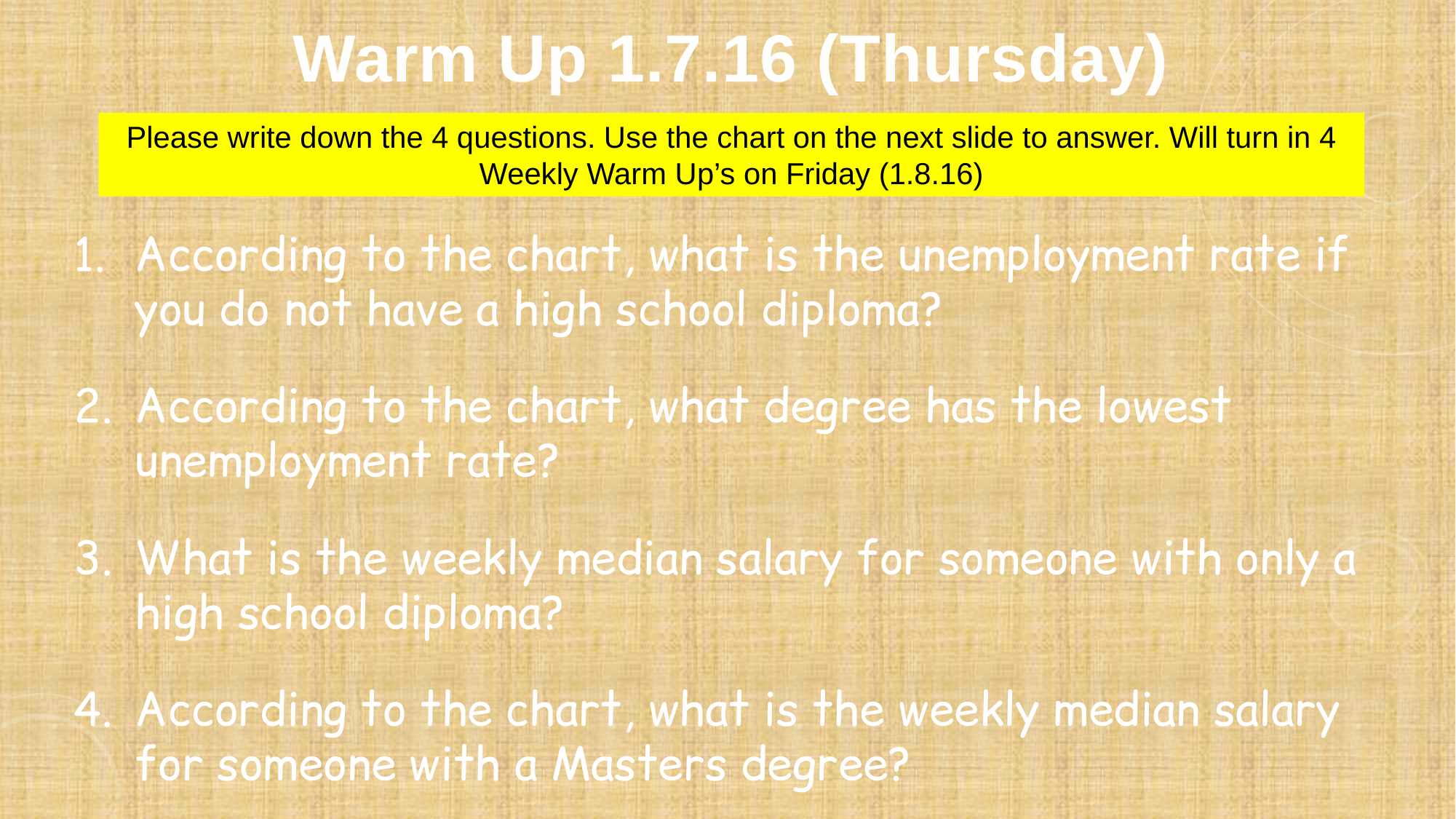

Warm Up 1.7.16 (Thursday)
Please write down the 4 questions. Use the chart on the next slide to answer. Will turn in 4 Weekly Warm Up’s on Friday (1.8.16)
According to the chart, what is the unemployment rate if you do not have a high school diploma?
According to the chart, what degree has the lowest unemployment rate?
What is the weekly median salary for someone with only a high school diploma?
According to the chart, what is the weekly median salary for someone with a Masters degree?